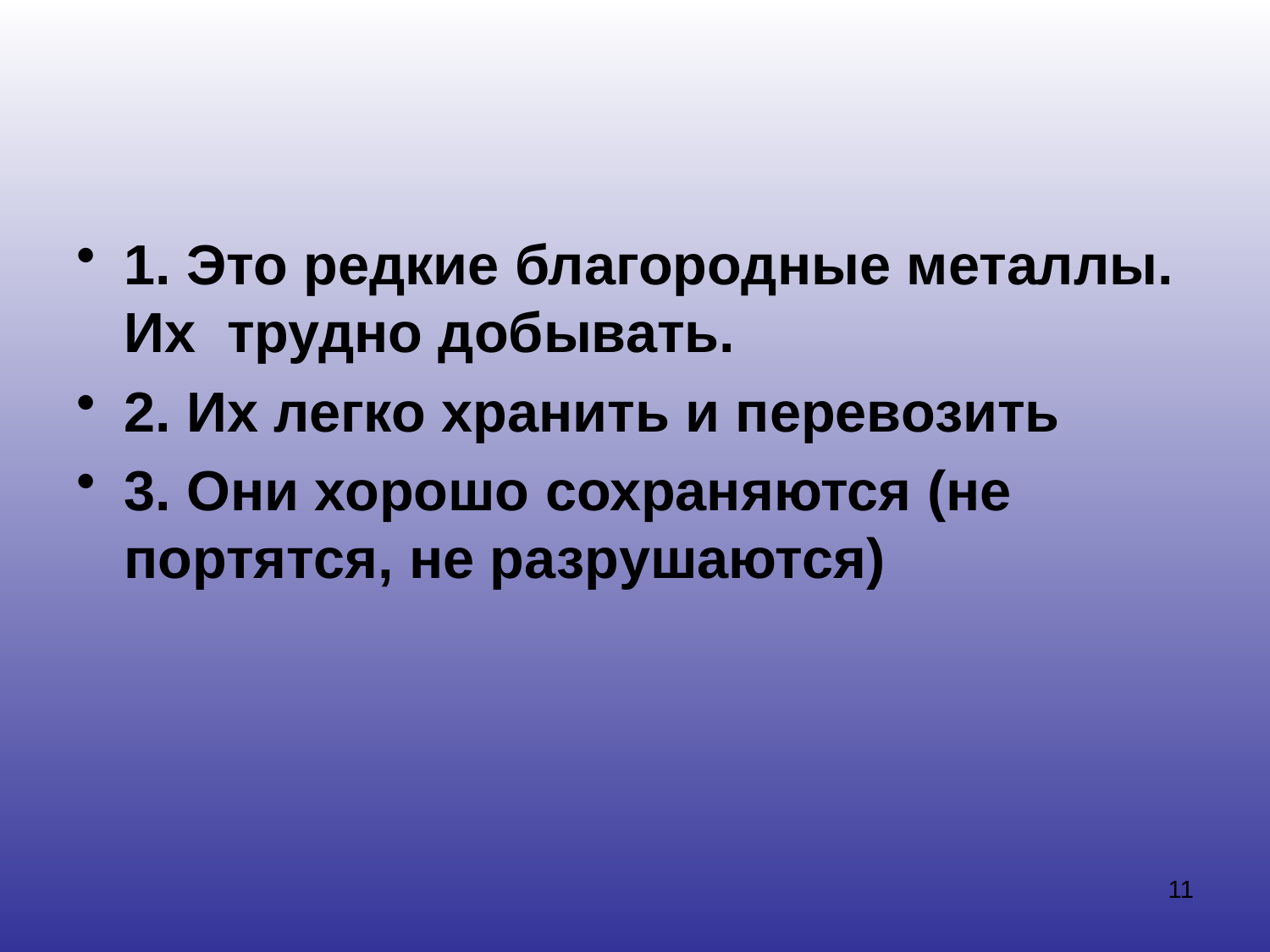

#
1. Это редкие благородные металлы. Их  трудно добывать.
2. Их легко хранить и перевозить
3. Они хорошо сохраняются (не портятся, не разрушаются)
11